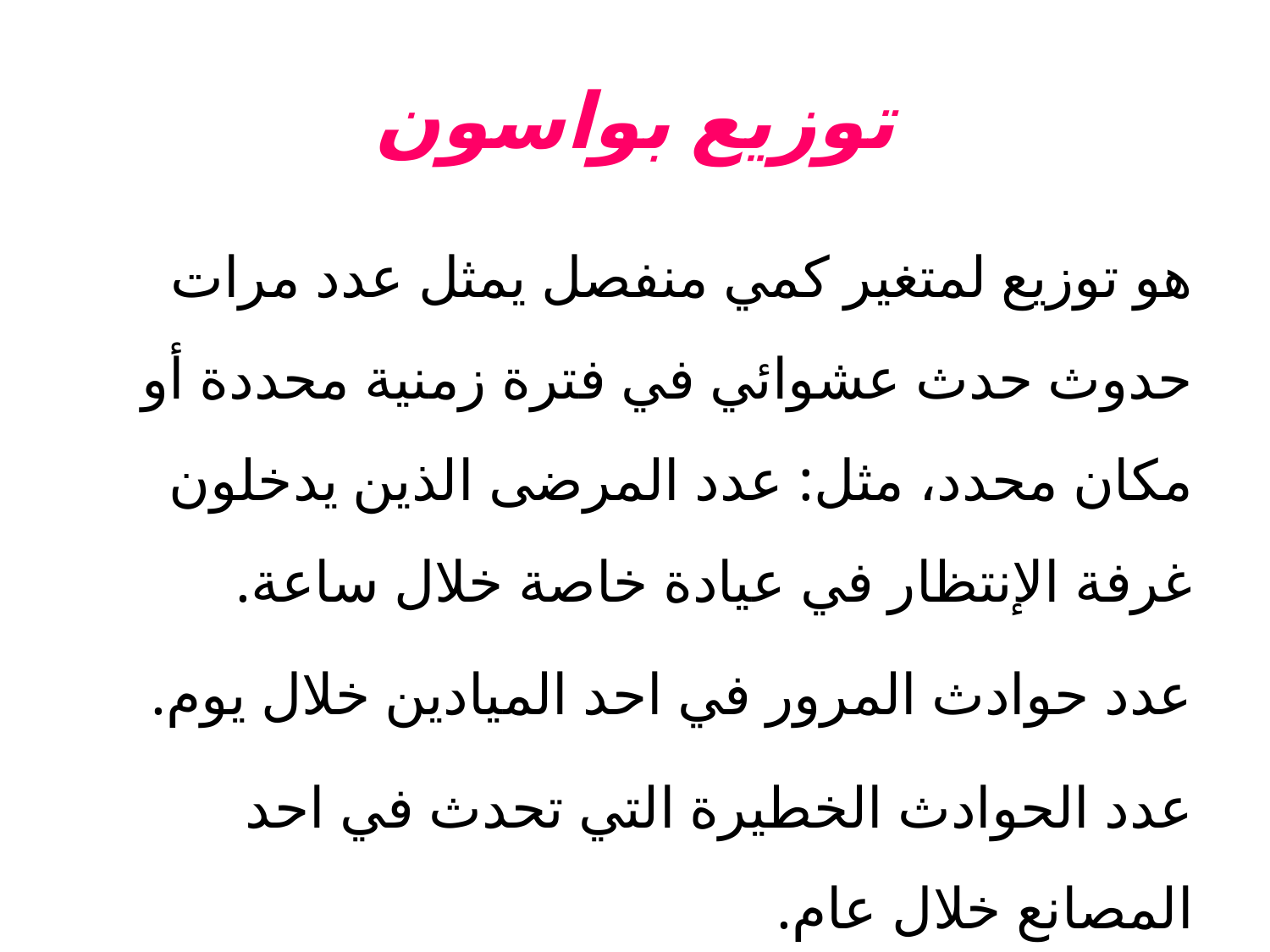

# توزيع بواسون
هو توزيع لمتغير كمي منفصل يمثل عدد مرات حدوث حدث عشوائي في فترة زمنية محددة أو مكان محدد، مثل: عدد المرضى الذين يدخلون غرفة الإنتظار في عيادة خاصة خلال ساعة.
عدد حوادث المرور في احد الميادين خلال يوم.
عدد الحوادث الخطيرة التي تحدث في احد المصانع خلال عام.